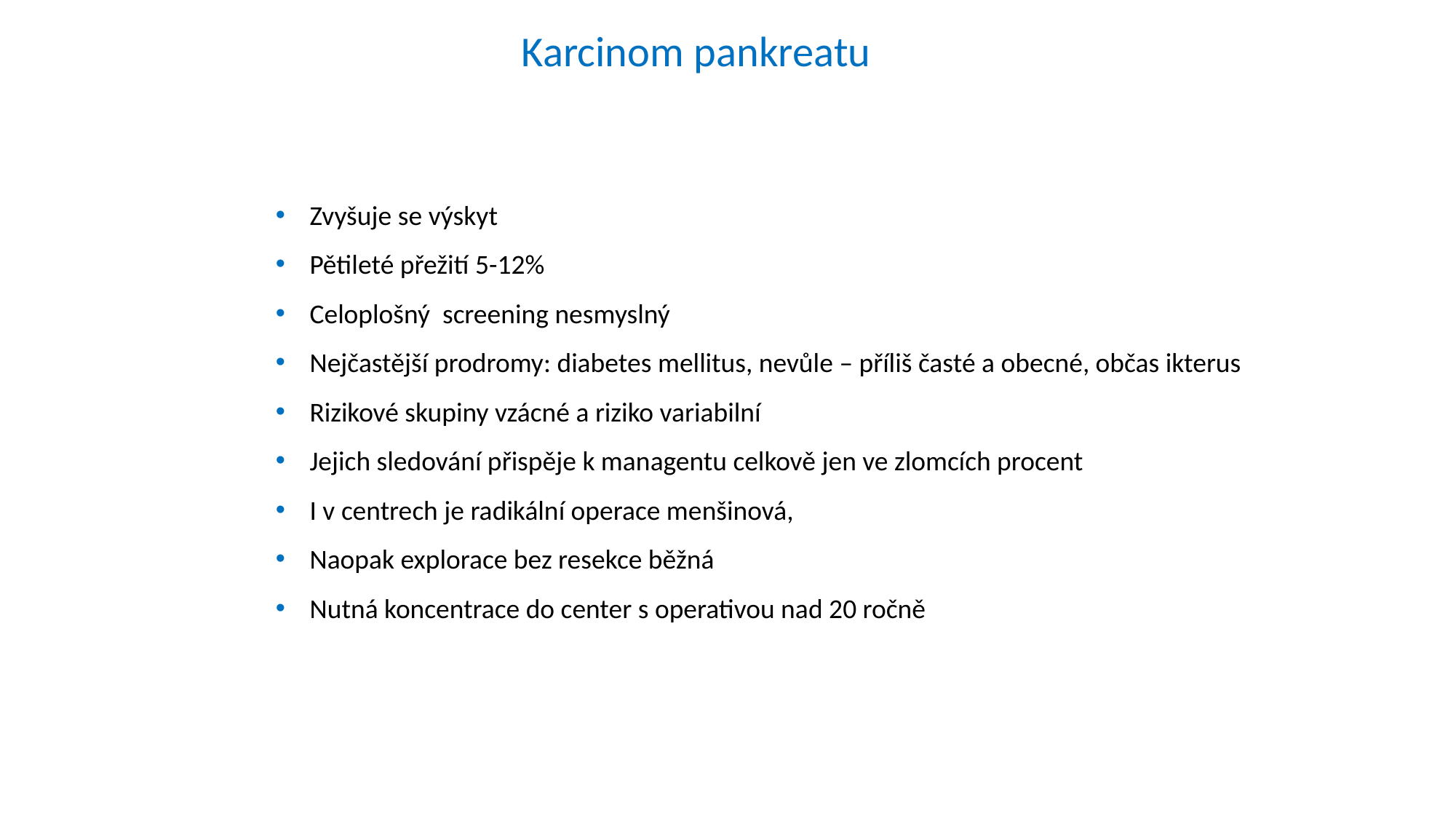

# Karcinom pankreatu
Zvyšuje se výskyt
Pětileté přežití 5-12%
Celoplošný  screening nesmyslný
Nejčastější prodromy: diabetes mellitus, nevůle – příliš časté a obecné, občas ikterus
Rizikové skupiny vzácné a riziko variabilní
Jejich sledování přispěje k managentu celkově jen ve zlomcích procent
I v centrech je radikální operace menšinová,
Naopak explorace bez resekce běžná
Nutná koncentrace do center s operativou nad 20 ročně